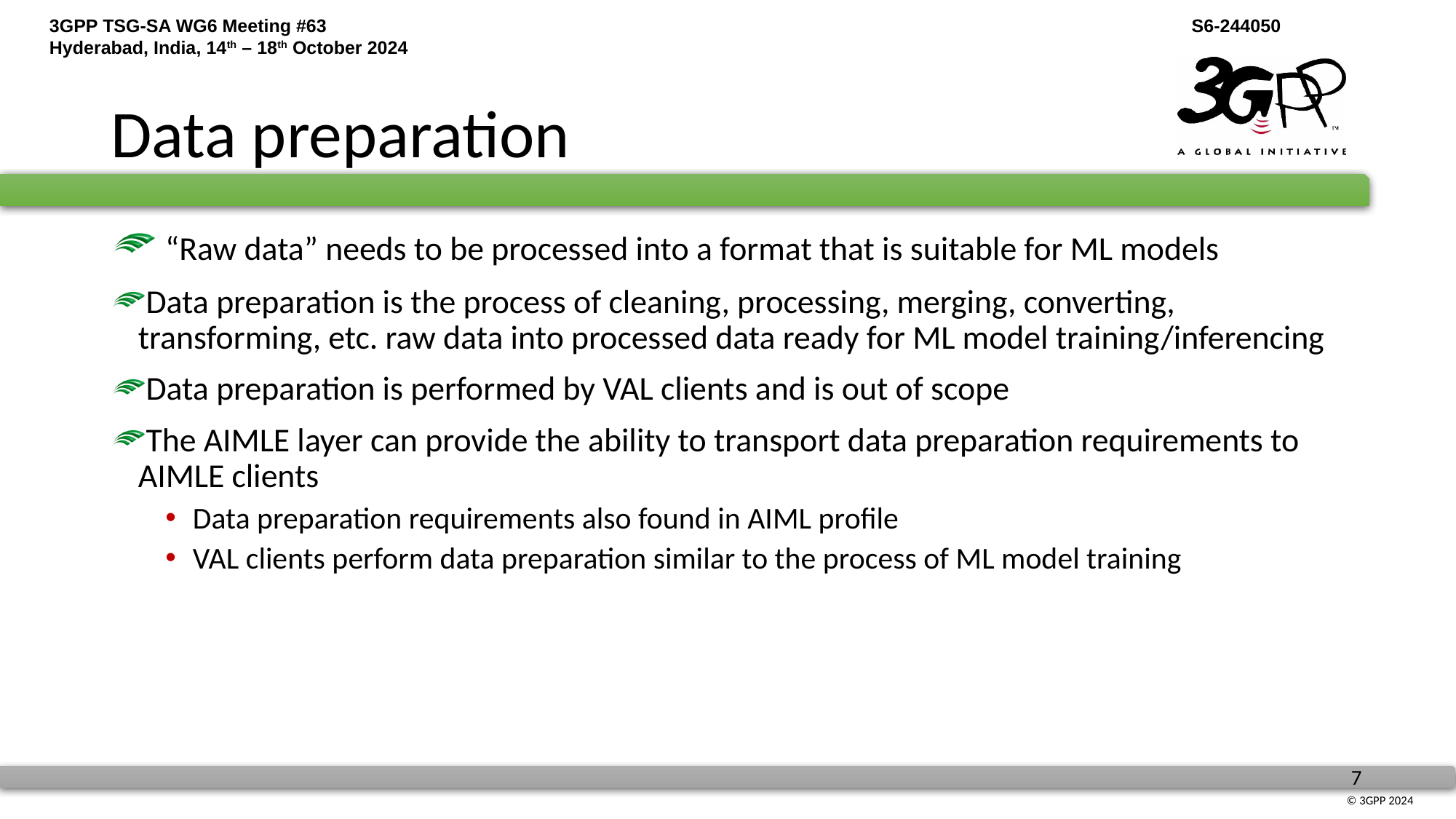

# Data preparation
 “Raw data” needs to be processed into a format that is suitable for ML models
Data preparation is the process of cleaning, processing, merging, converting, transforming, etc. raw data into processed data ready for ML model training/inferencing
Data preparation is performed by VAL clients and is out of scope
The AIMLE layer can provide the ability to transport data preparation requirements to AIMLE clients
Data preparation requirements also found in AIML profile
VAL clients perform data preparation similar to the process of ML model training